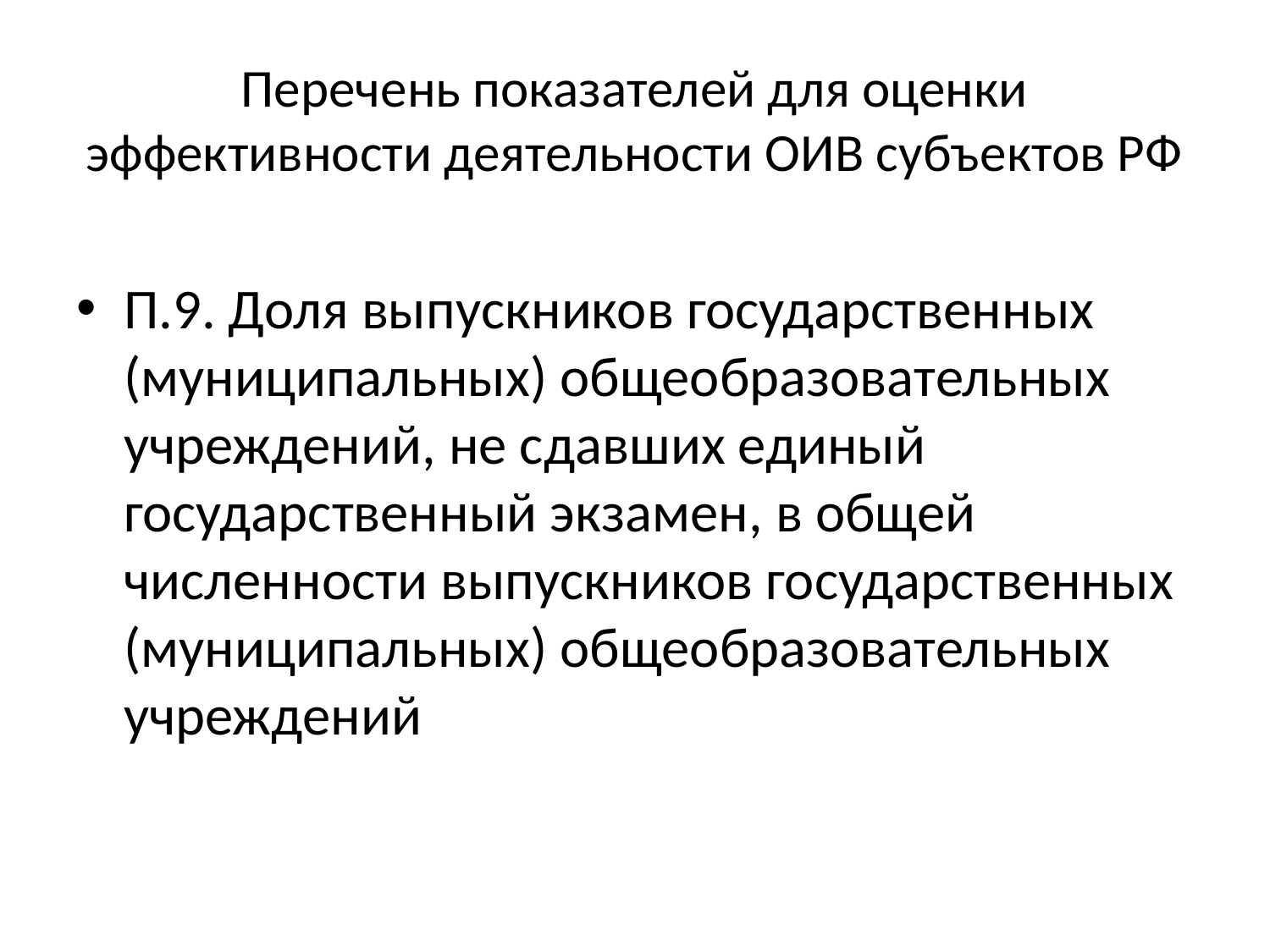

# Перечень показателей для оценки эффективности деятельности ОИВ субъектов РФ
П.9. Доля выпускников государственных (муниципальных) общеобразовательных учреждений, не сдавших единый государственный экзамен, в общей численности выпускников государственных (муниципальных) общеобразовательных учреждений